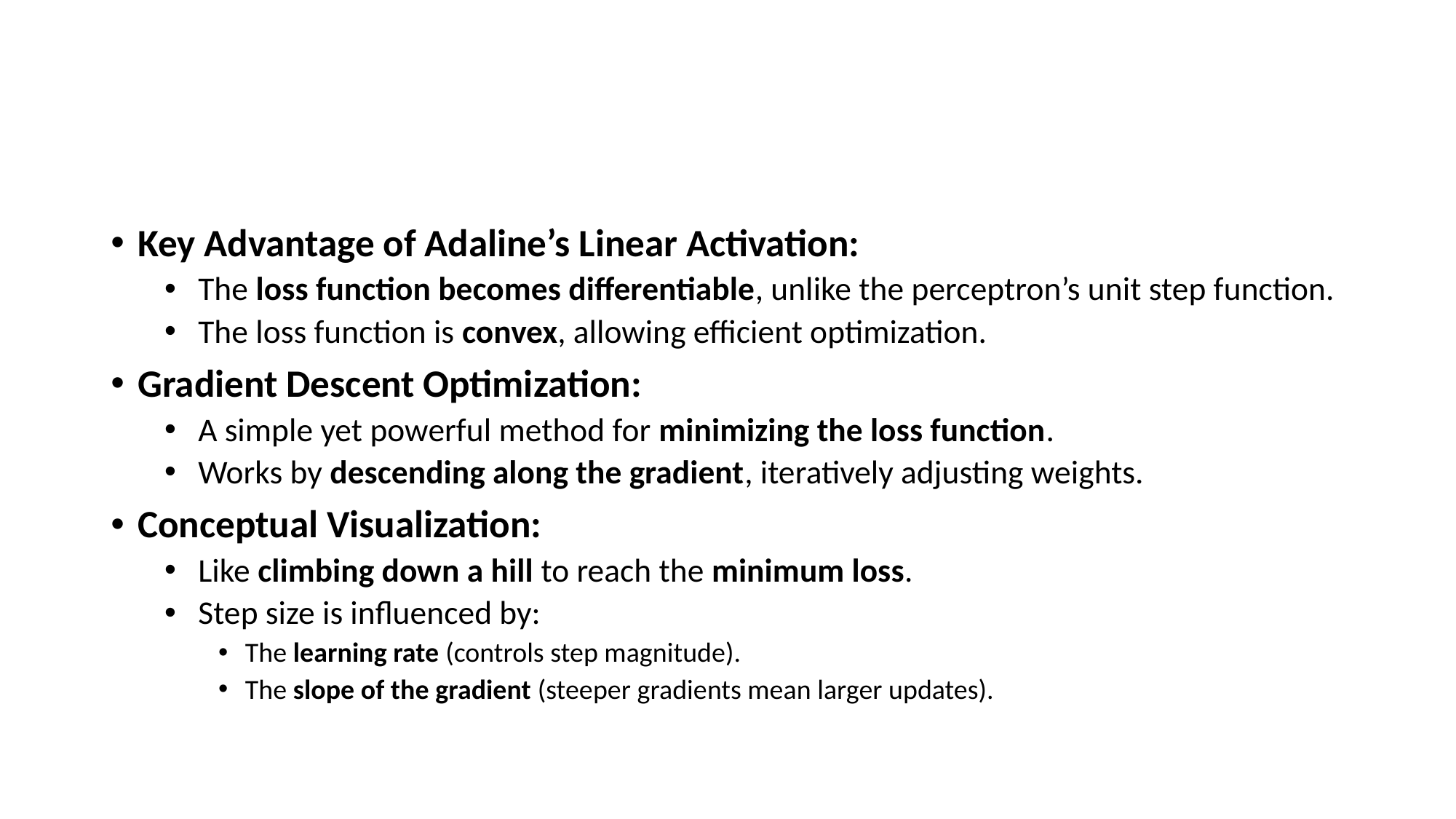

#
Key Advantage of Adaline’s Linear Activation:
The loss function becomes differentiable, unlike the perceptron’s unit step function.
The loss function is convex, allowing efficient optimization.
Gradient Descent Optimization:
A simple yet powerful method for minimizing the loss function.
Works by descending along the gradient, iteratively adjusting weights.
Conceptual Visualization:
Like climbing down a hill to reach the minimum loss.
Step size is influenced by:
The learning rate (controls step magnitude).
The slope of the gradient (steeper gradients mean larger updates).